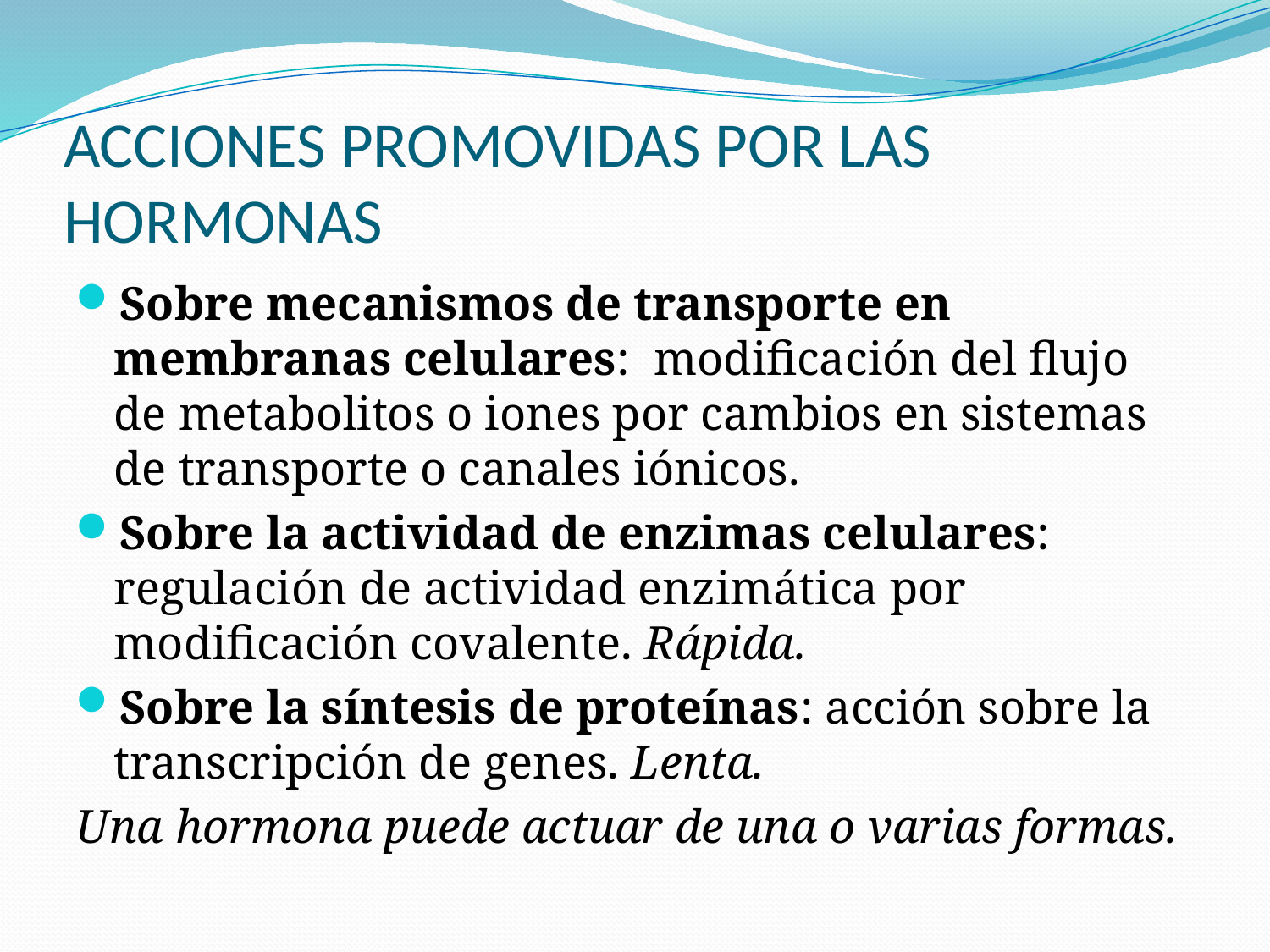

# ACCIONES PROMOVIDAS POR LAS HORMONAS
Sobre mecanismos de transporte en membranas celulares:  modificación del flujo de metabolitos o iones por cambios en sistemas de transporte o canales iónicos.
Sobre la actividad de enzimas celulares: regulación de actividad enzimática por modificación covalente. Rápida.
Sobre la síntesis de proteínas: acción sobre la transcripción de genes. Lenta.
Una hormona puede actuar de una o varias formas.